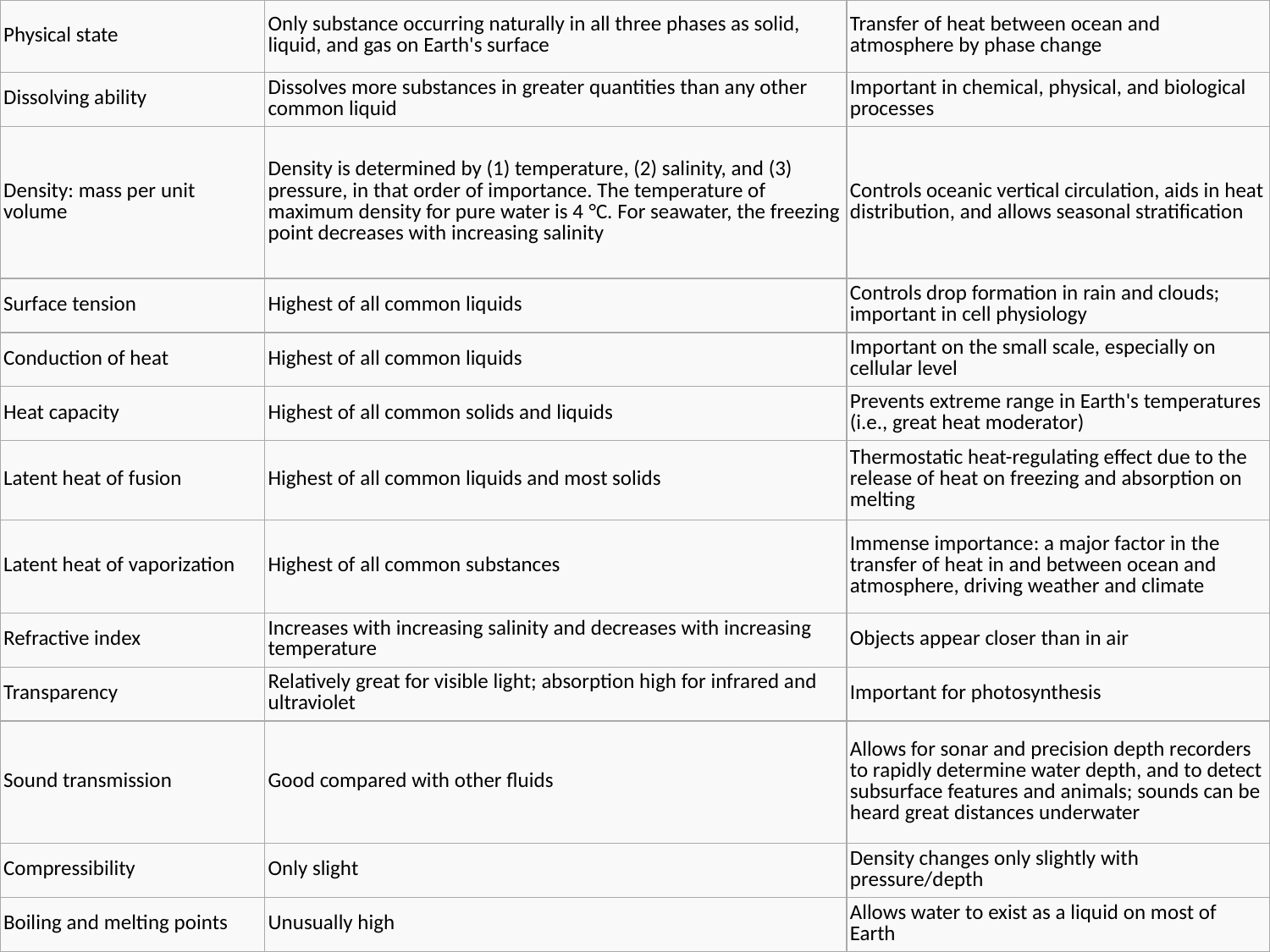

| Physical state | Only substance occurring naturally in all three phases as solid, liquid, and gas on Earth's surface | Transfer of heat between ocean and atmosphere by phase change |
| --- | --- | --- |
| Dissolving ability | Dissolves more substances in greater quantities than any other common liquid | Important in chemical, physical, and biological processes |
| Density: mass per unit volume | Density is determined by (1) temperature, (2) salinity, and (3) pressure, in that order of importance. The temperature of maximum density for pure water is 4 °C. For seawater, the freezing point decreases with increasing salinity | Controls oceanic vertical circulation, aids in heat distribution, and allows seasonal stratification |
| Surface tension | Highest of all common liquids | Controls drop formation in rain and clouds; important in cell physiology |
| Conduction of heat | Highest of all common liquids | Important on the small scale, especially on cellular level |
| Heat capacity | Highest of all common solids and liquids | Prevents extreme range in Earth's temperatures (i.e., great heat moderator) |
| Latent heat of fusion | Highest of all common liquids and most solids | Thermostatic heat-regulating effect due to the release of heat on freezing and absorption on melting |
| Latent heat of vaporization | Highest of all common substances | Immense importance: a major factor in the transfer of heat in and between ocean and atmosphere, driving weather and climate |
| Refractive index | Increases with increasing salinity and decreases with increasing temperature | Objects appear closer than in air |
| Transparency | Relatively great for visible light; absorption high for infrared and ultraviolet | Important for photosynthesis |
| Sound transmission | Good compared with other fluids | Allows for sonar and precision depth recorders to rapidly determine water depth, and to detect subsurface features and animals; sounds can be heard great distances underwater |
| Compressibility | Only slight | Density changes only slightly with pressure/depth |
| Boiling and melting points | Unusually high | Allows water to exist as a liquid on most of Earth |